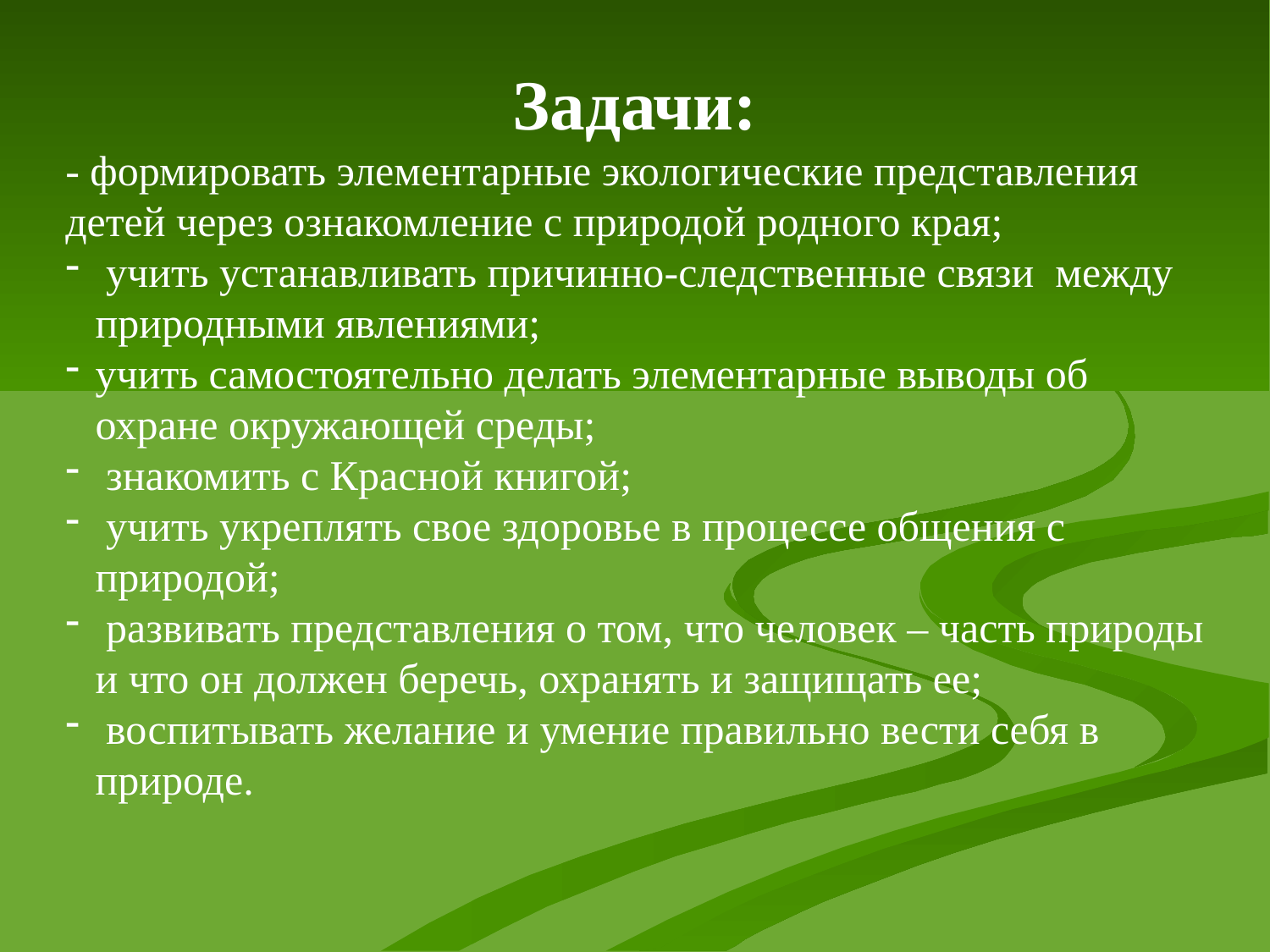

Задачи:
- формировать элементарные экологические представления детей через ознакомление с природой родного края;
 учить устанавливать причинно-следственные связи  между природными явлениями;
учить самостоятельно делать элементарные выводы об охране окружающей среды;
 знакомить с Красной книгой;
 учить укреплять свое здоровье в процессе общения с природой;
 развивать представления о том, что человек – часть природы и что он должен беречь, охранять и защищать ее;
 воспитывать желание и умение правильно вести себя в природе.